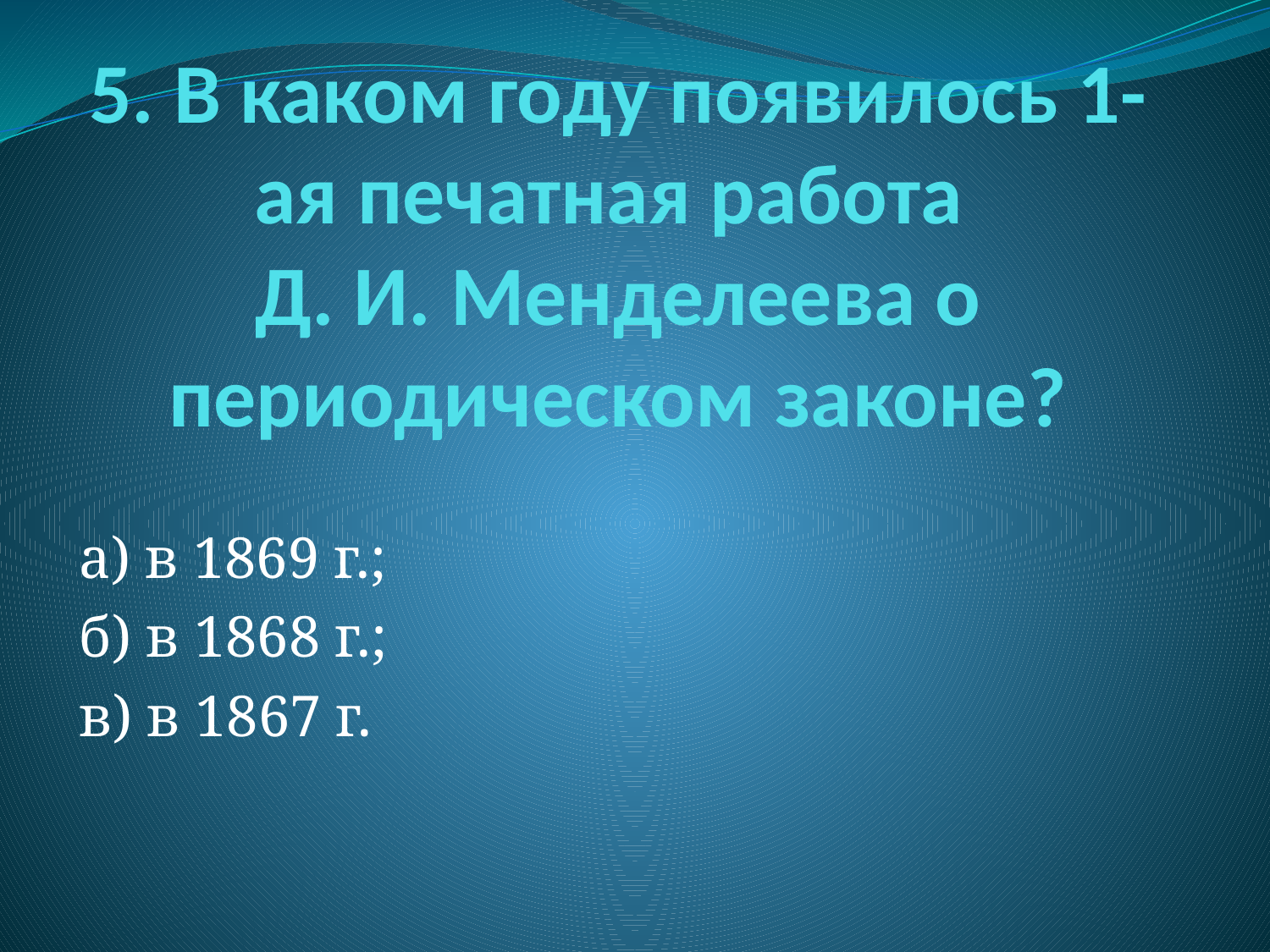

# 5. В каком году появилось 1-ая печатная работа Д. И. Менделеева о периодическом законе?
а) в 1869 г.;
б) в 1868 г.;
в) в 1867 г.